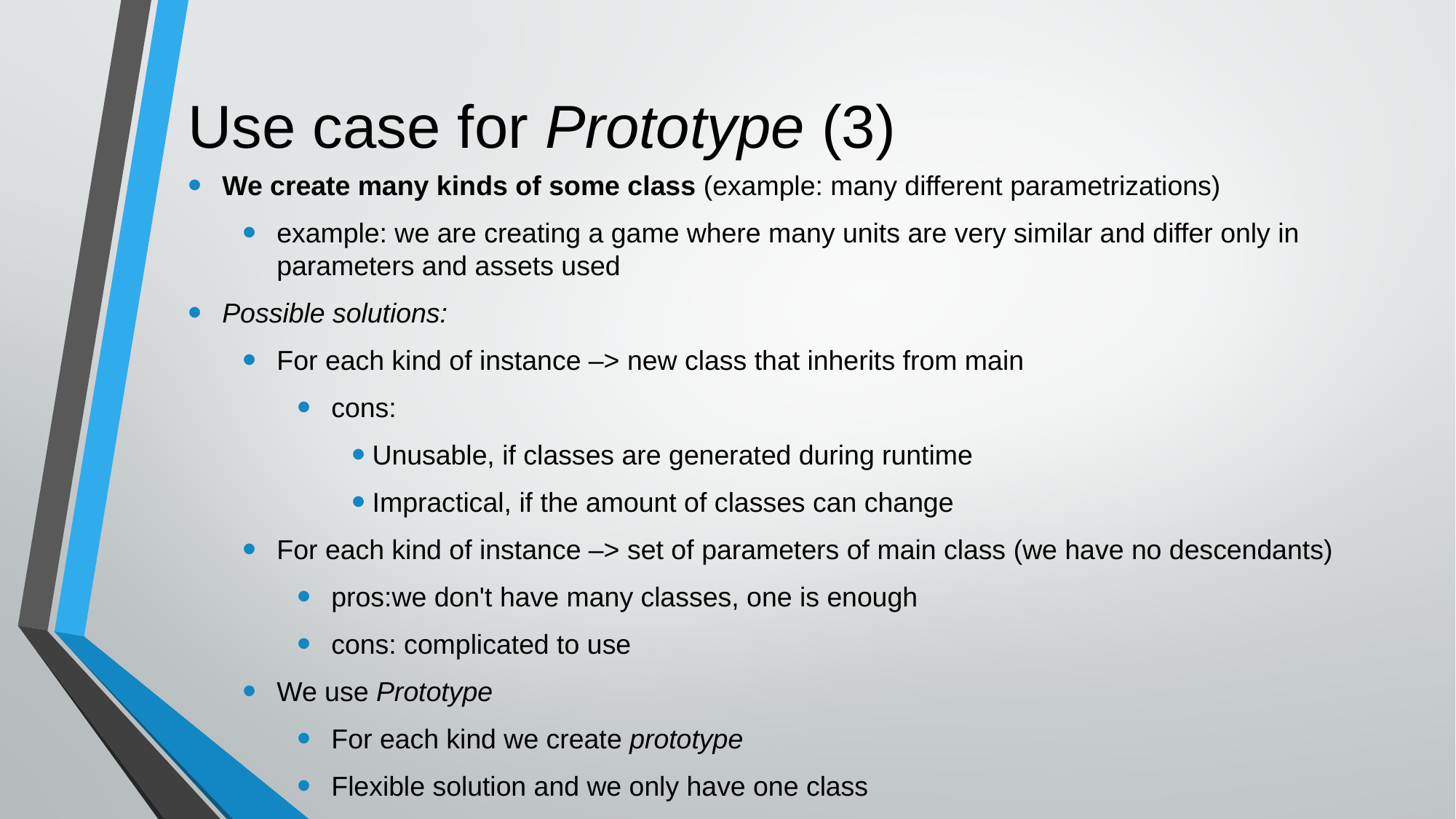

# Use case for Prototype (3)
We create many kinds of some class (example: many different parametrizations)
example: we are creating a game where many units are very similar and differ only in parameters and assets used
Possible solutions:
For each kind of instance –> new class that inherits from main
cons:
Unusable, if classes are generated during runtime
Impractical, if the amount of classes can change
For each kind of instance –> set of parameters of main class (we have no descendants)
pros:we don't have many classes, one is enough
cons: complicated to use
We use Prototype
For each kind we create prototype
Flexible solution and we only have one class